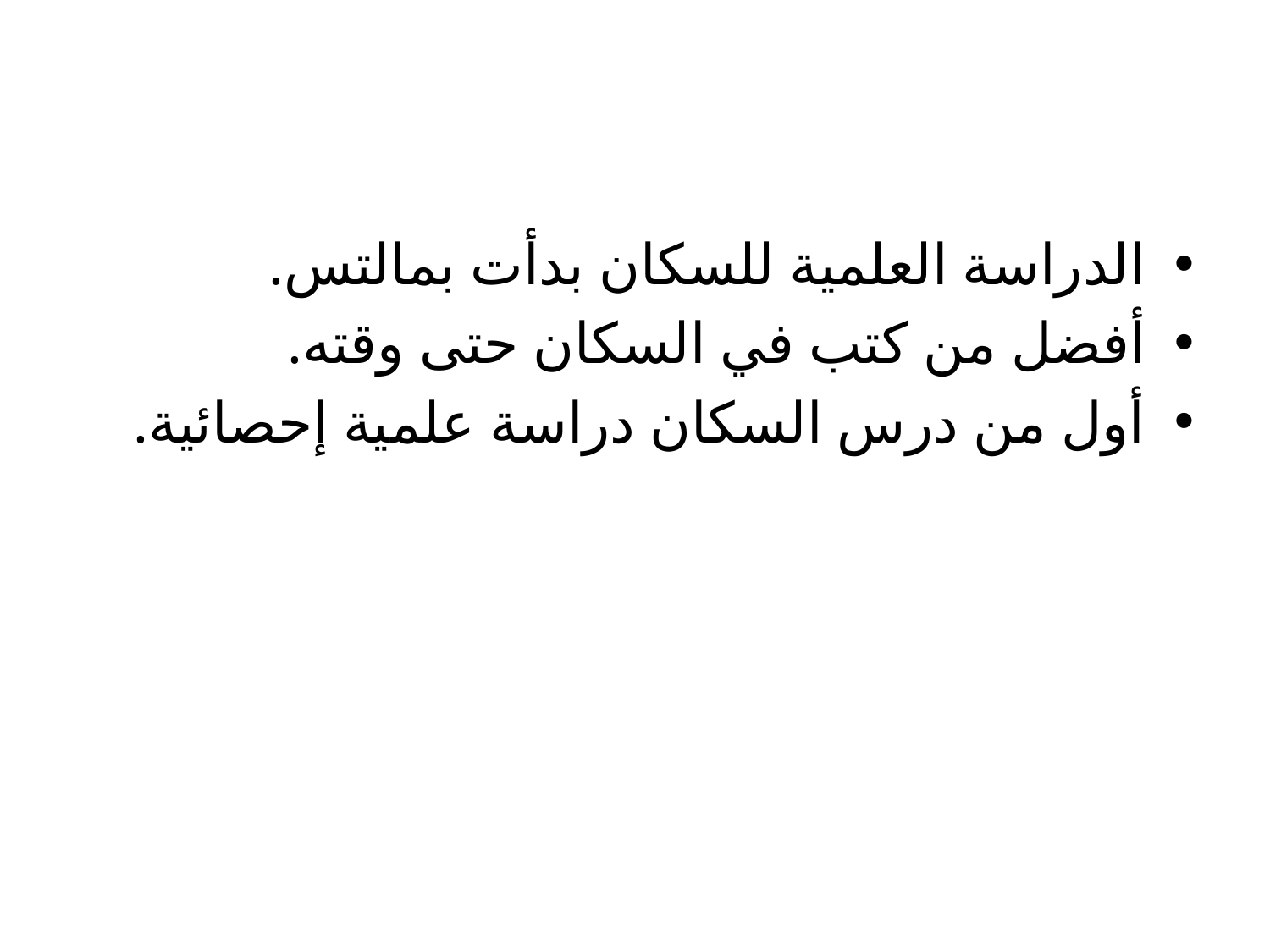

#
الدراسة العلمية للسكان بدأت بمالتس.
أفضل من كتب في السكان حتى وقته.
أول من درس السكان دراسة علمية إحصائية.